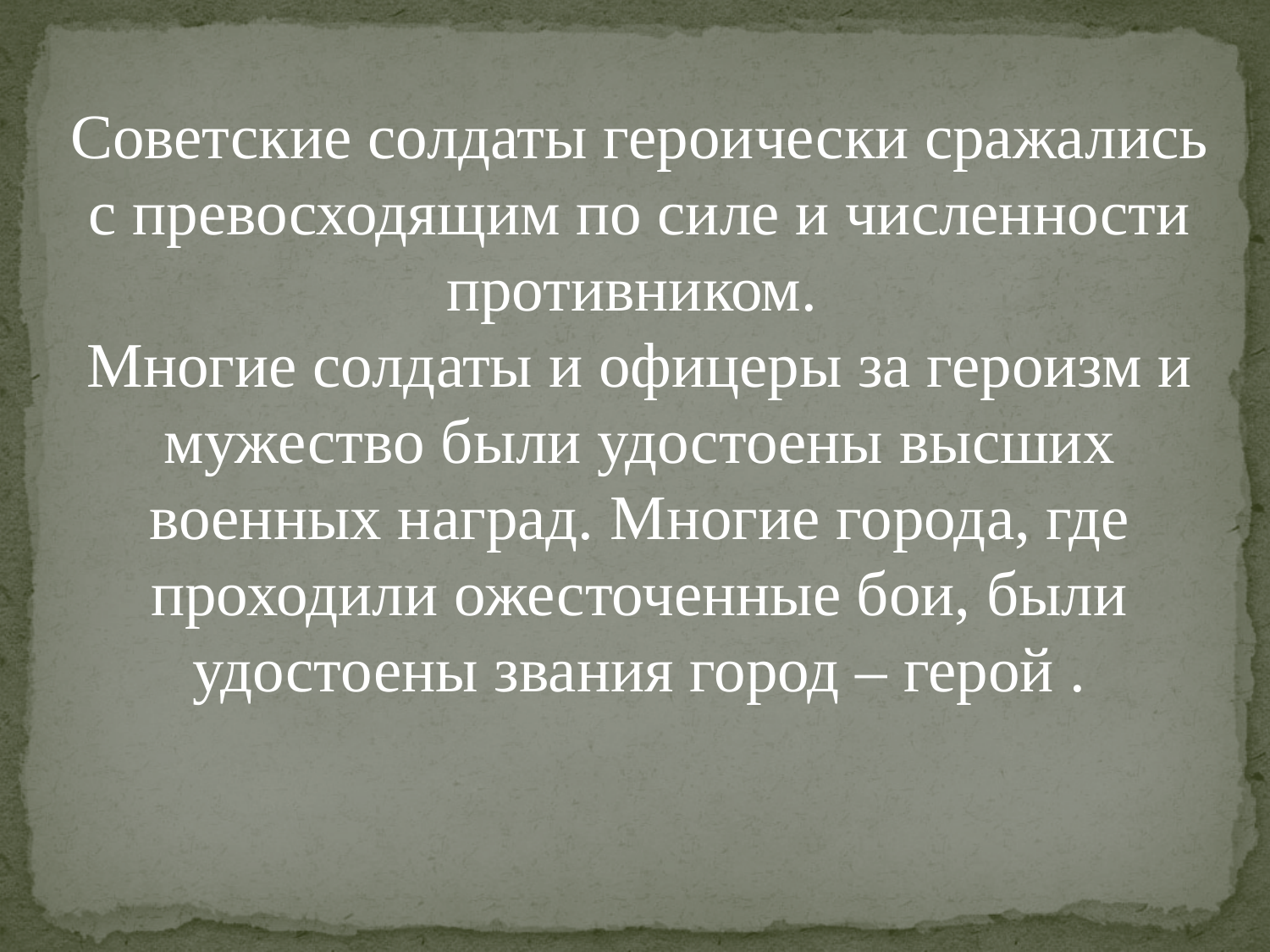

Советские солдаты героически сражались с превосходящим по силе и численности противником.
Многие солдаты и офицеры за героизм и мужество были удостоены высших военных наград. Многие города, где проходили ожесточенные бои, были удостоены звания город – герой .